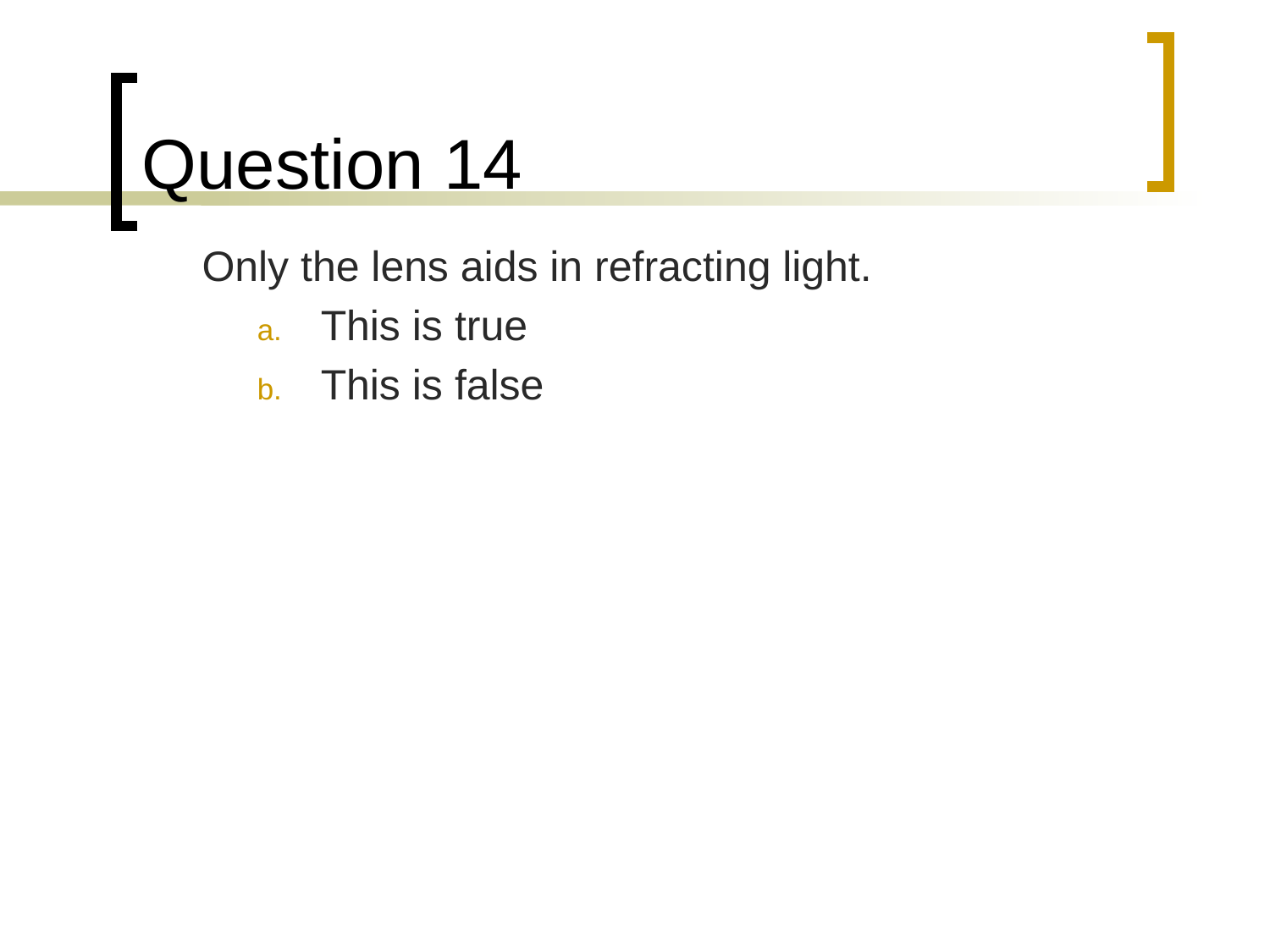

# Question 14
	Only the lens aids in refracting light.
This is true
This is false